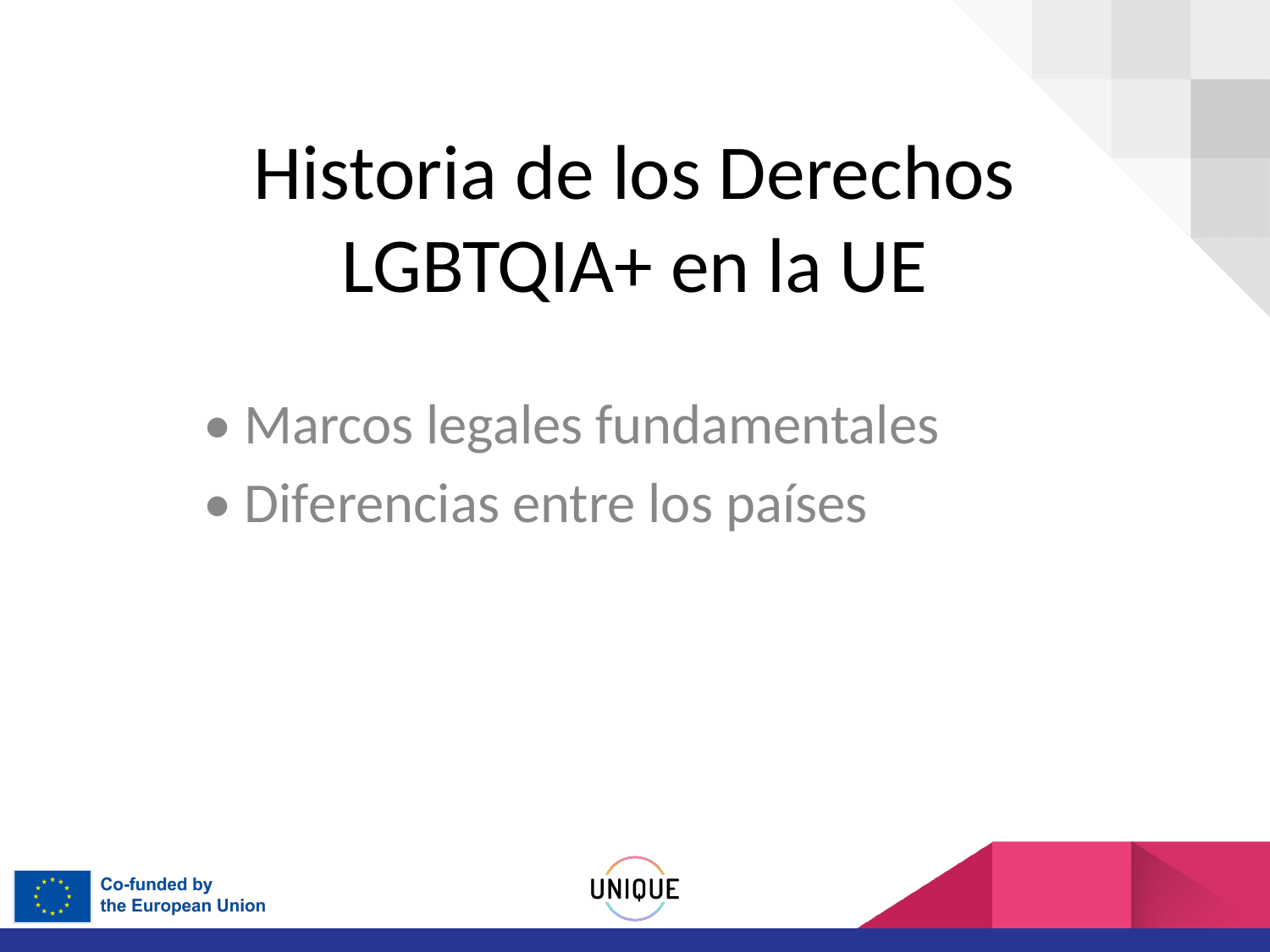

# Historia de los Derechos LGBTQIA+ en la UE
• Marcos legales fundamentales
• Diferencias entre los países